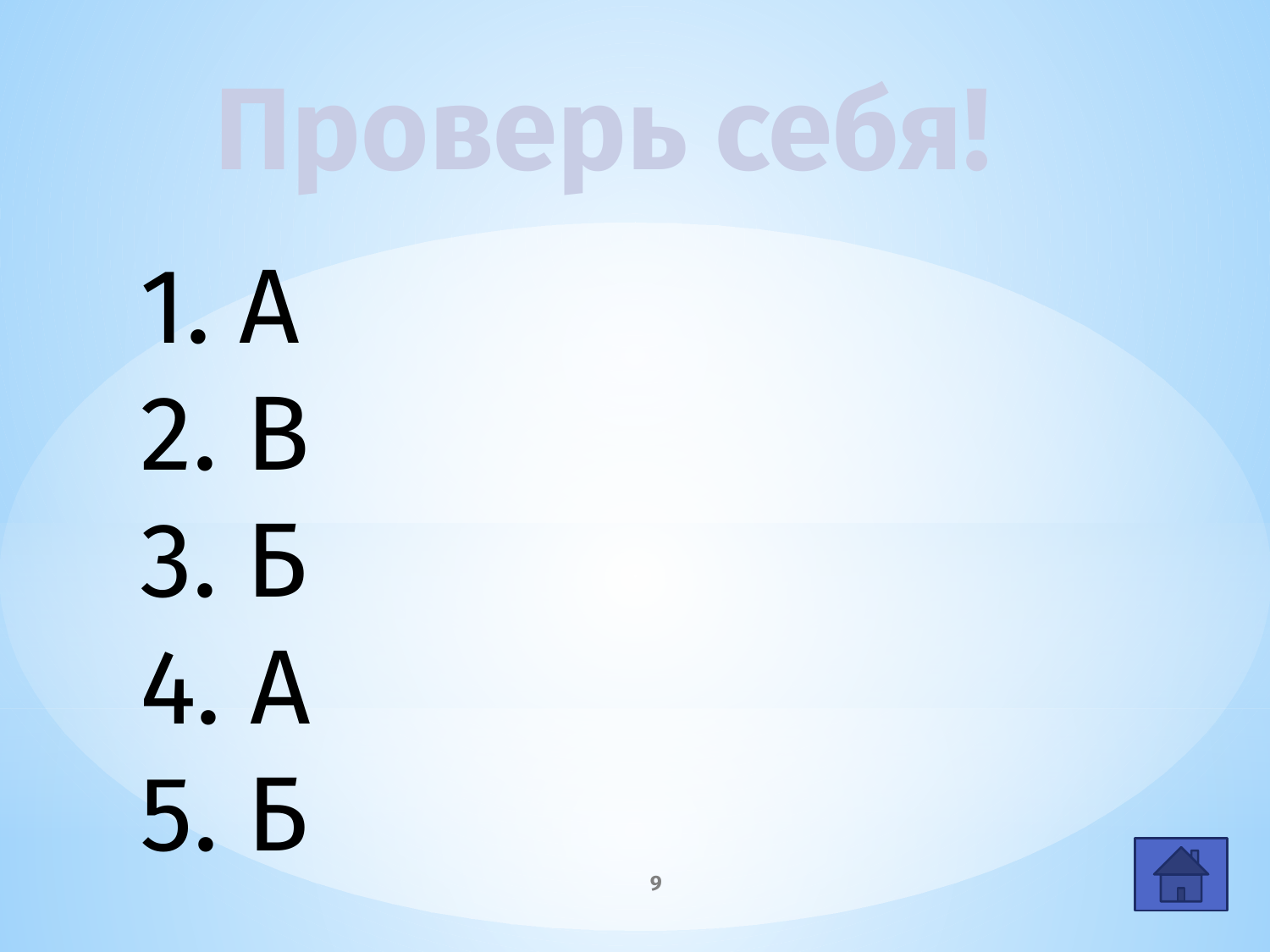

Проверь себя!
1. А
2. В
3. Б
4. А
5. Б

9